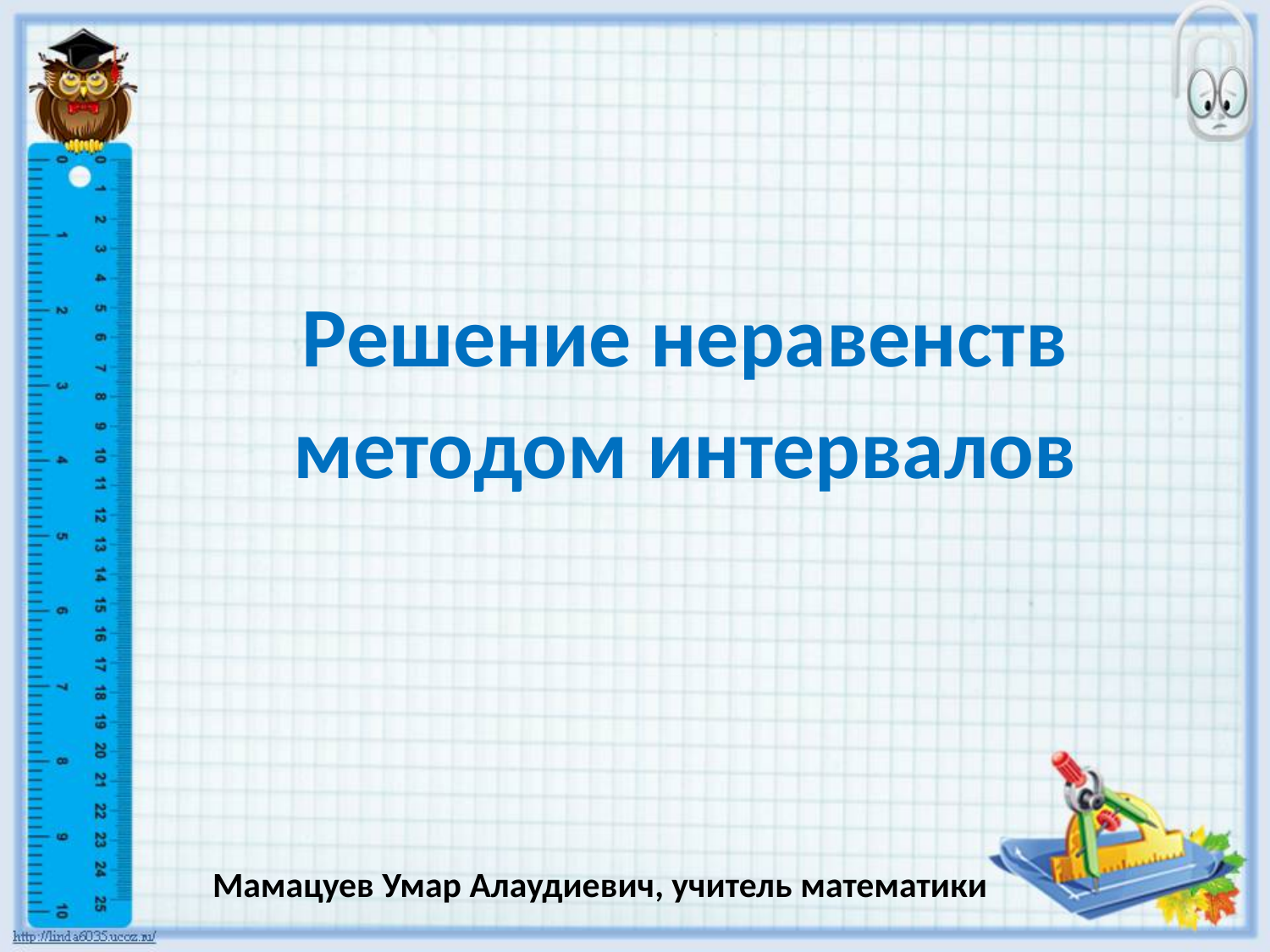

Решение неравенств методом интервалов
Мамацуев Умар Алаудиевич, учитель математики